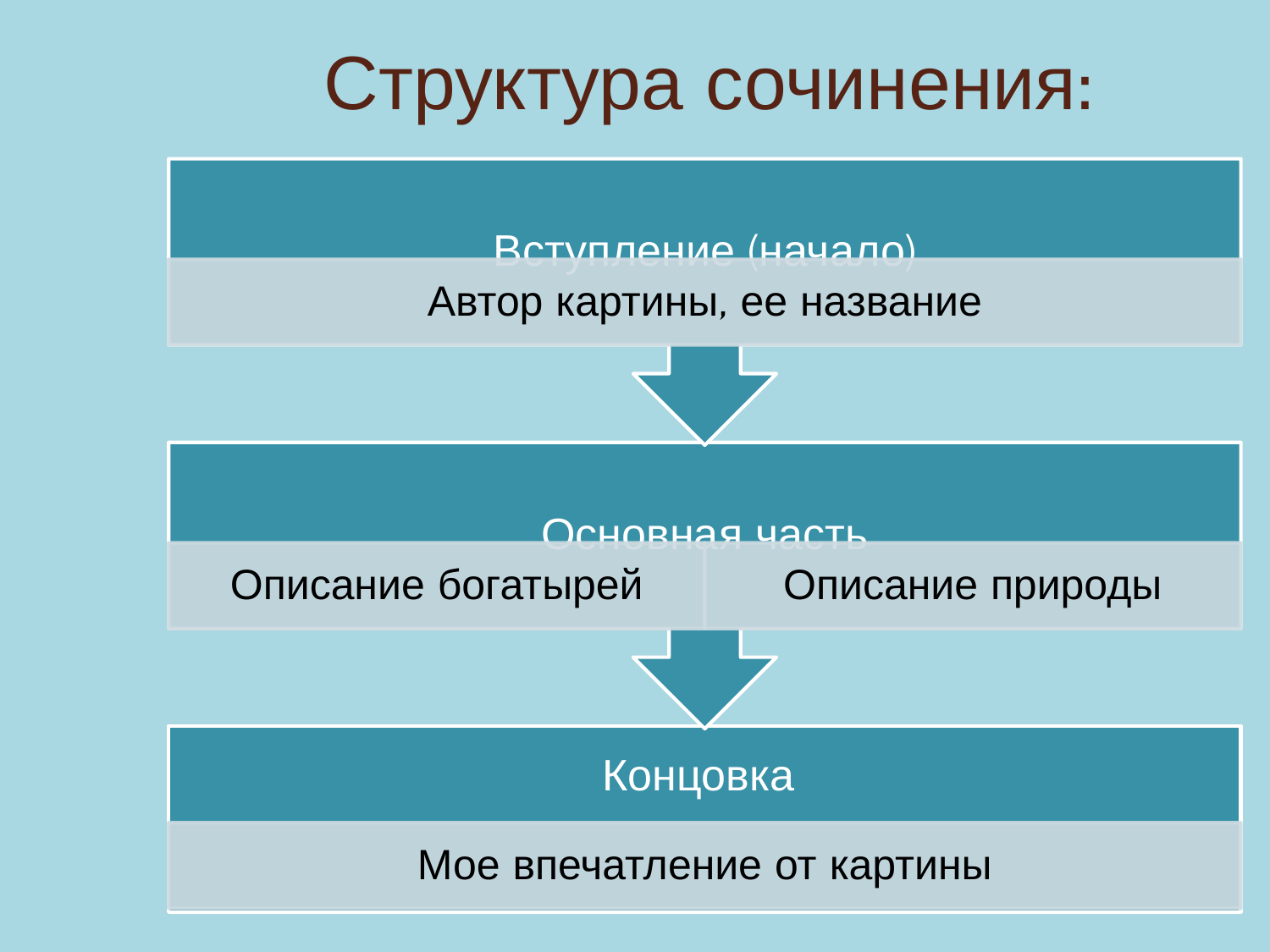

# Структура сочинения:
Концовка
Мое впечатление от картины
Основная часть
Описание богатырей
Описание природы
Вступление (начало)
Автор картины, ее название